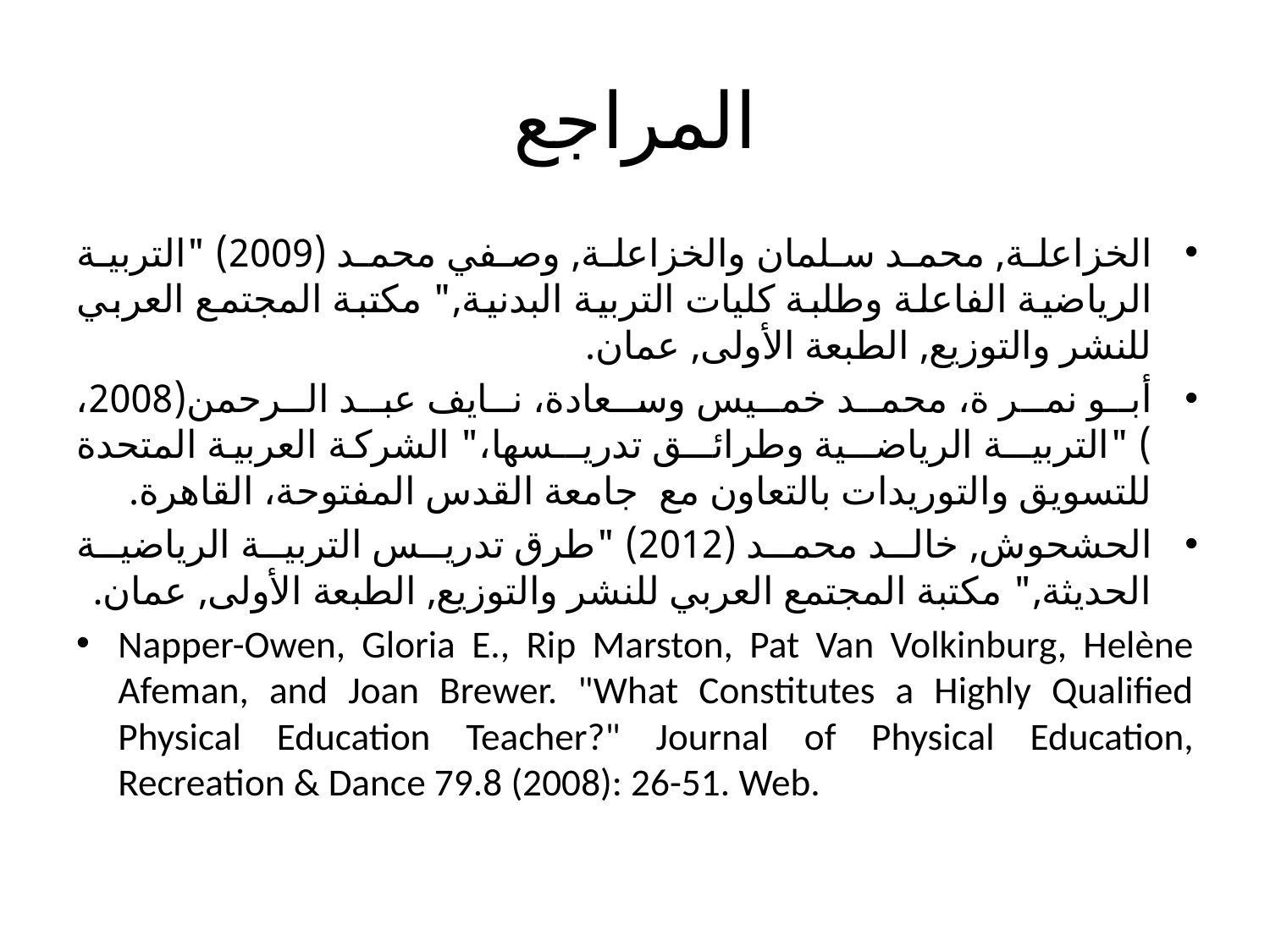

# المراجع
الخزاعلة, محمد سلمان والخزاعلة, وصفي محمد (2009) "التربية الرياضية الفاعلة وطلبة كليات التربية البدنية," مكتبة المجتمع العربي للنشر والتوزيع, الطبعة الأولى, عمان.
أبــو نمــر ة، محمــد خمــيس وســعادة، نــايف عبــد الــرحمن(2008، ) "التربيــة الرياضــية وطرائــق تدريــسها،" الشركة العربية المتحدة للتسويق والتوريدات بالتعاون مع  جامعة القدس المفتوحة، القاهرة.
الحشحوش, خالد محمد (2012) "طرق تدريس التربية الرياضية الحديثة," مكتبة المجتمع العربي للنشر والتوزيع, الطبعة الأولى, عمان.
Napper-Owen, Gloria E., Rip Marston, Pat Van Volkinburg, Helène Afeman, and Joan Brewer. "What Constitutes a Highly Qualified Physical Education Teacher?" Journal of Physical Education, Recreation & Dance 79.8 (2008): 26-51. Web.